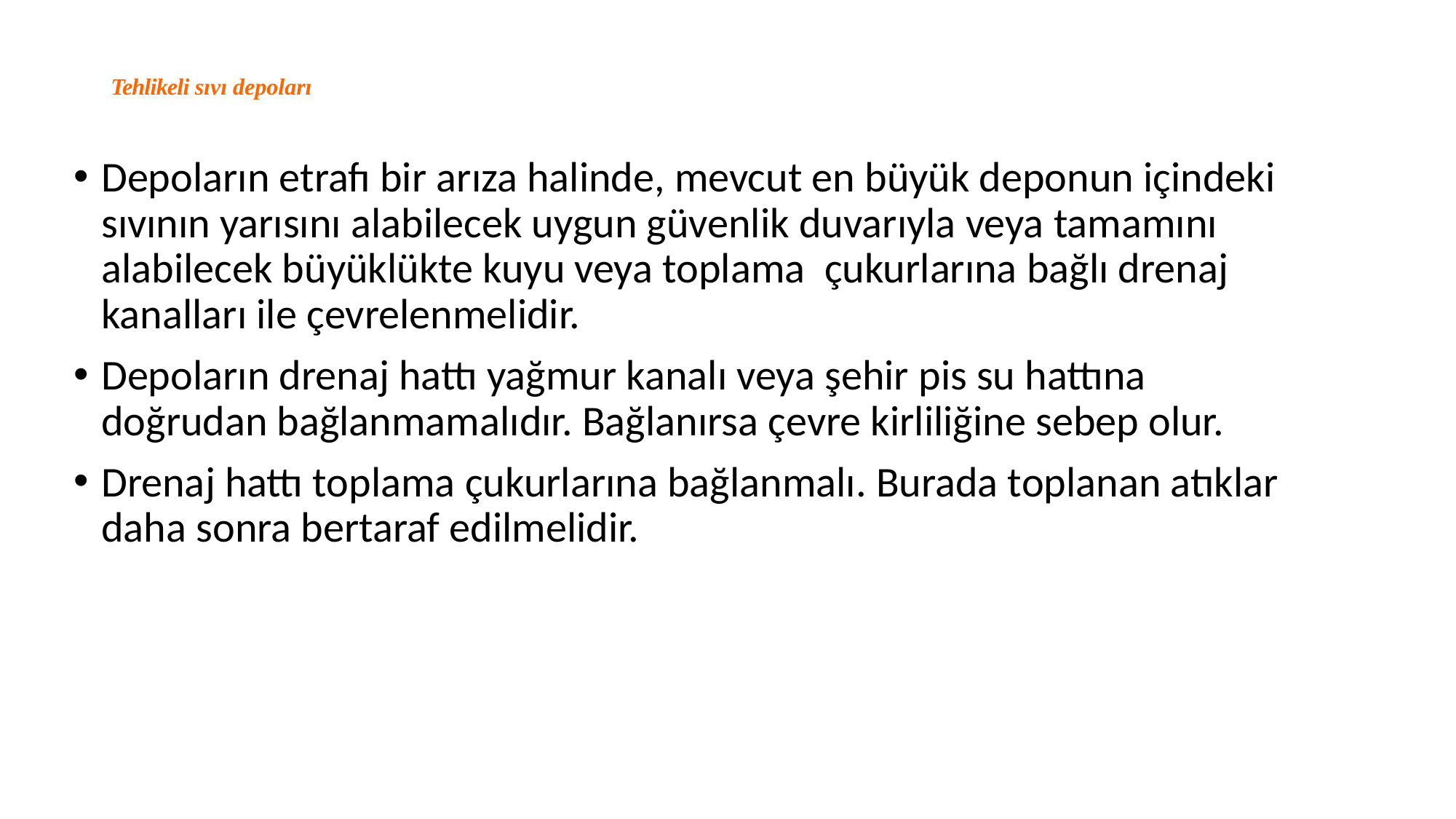

# Tehlikeli sıvı depoları
Depoların etrafı bir arıza halinde, mevcut en büyük deponun içindeki sıvının yarısını alabilecek uygun güvenlik duvarıyla veya tamamını alabilecek büyüklükte kuyu veya toplama  çukurlarına bağlı drenaj kanalları ile çevrelenmelidir.
Depoların drenaj hattı yağmur kanalı veya şehir pis su hattına doğrudan bağlanmamalıdır. Bağlanırsa çevre kirliliğine sebep olur.
Drenaj hattı toplama çukurlarına bağlanmalı. Burada toplanan atıklar daha sonra bertaraf edilmelidir.